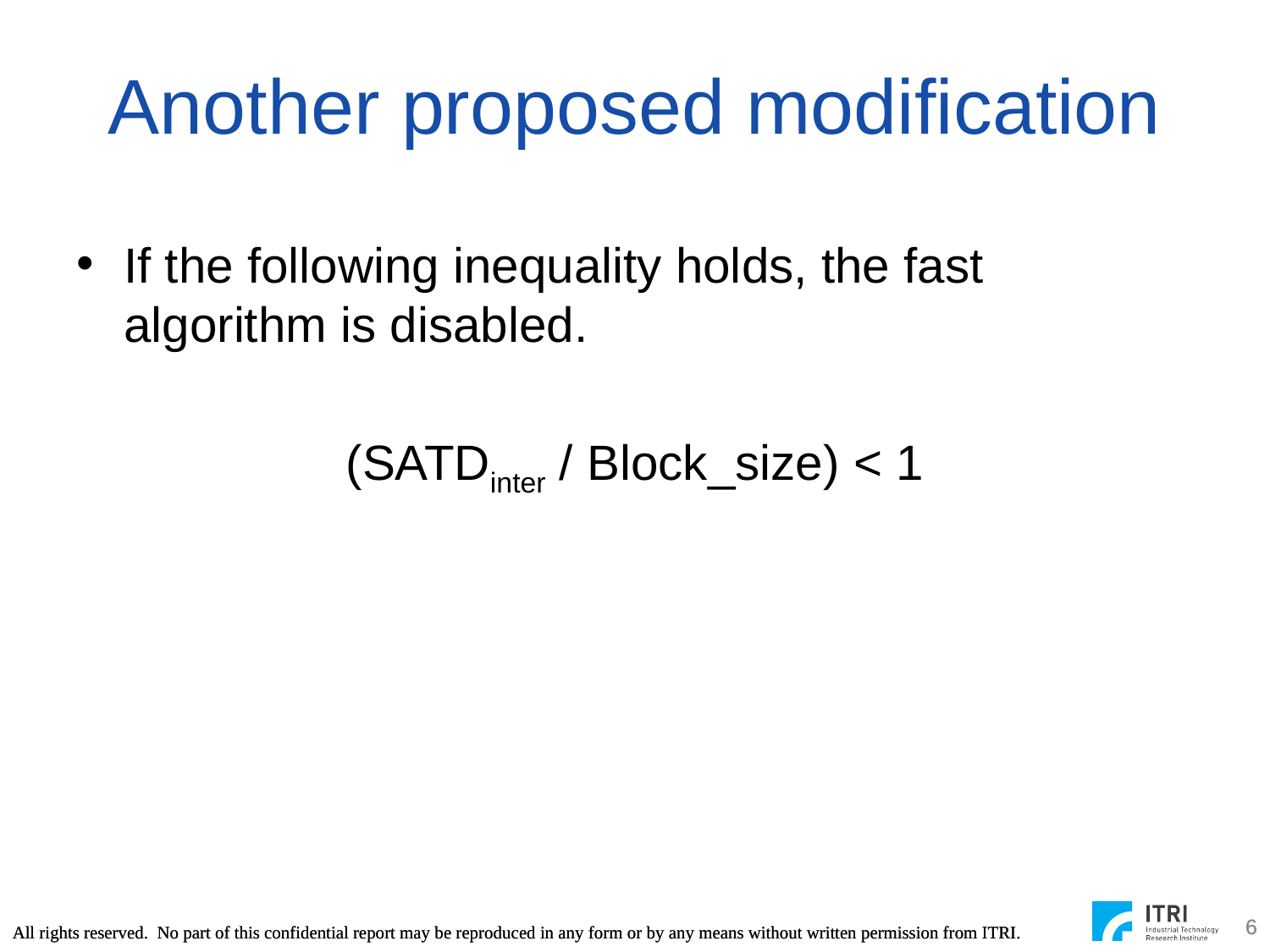

# Another proposed modification
If the following inequality holds, the fast algorithm is disabled.

(SATDinter / Block_size) < 1

6